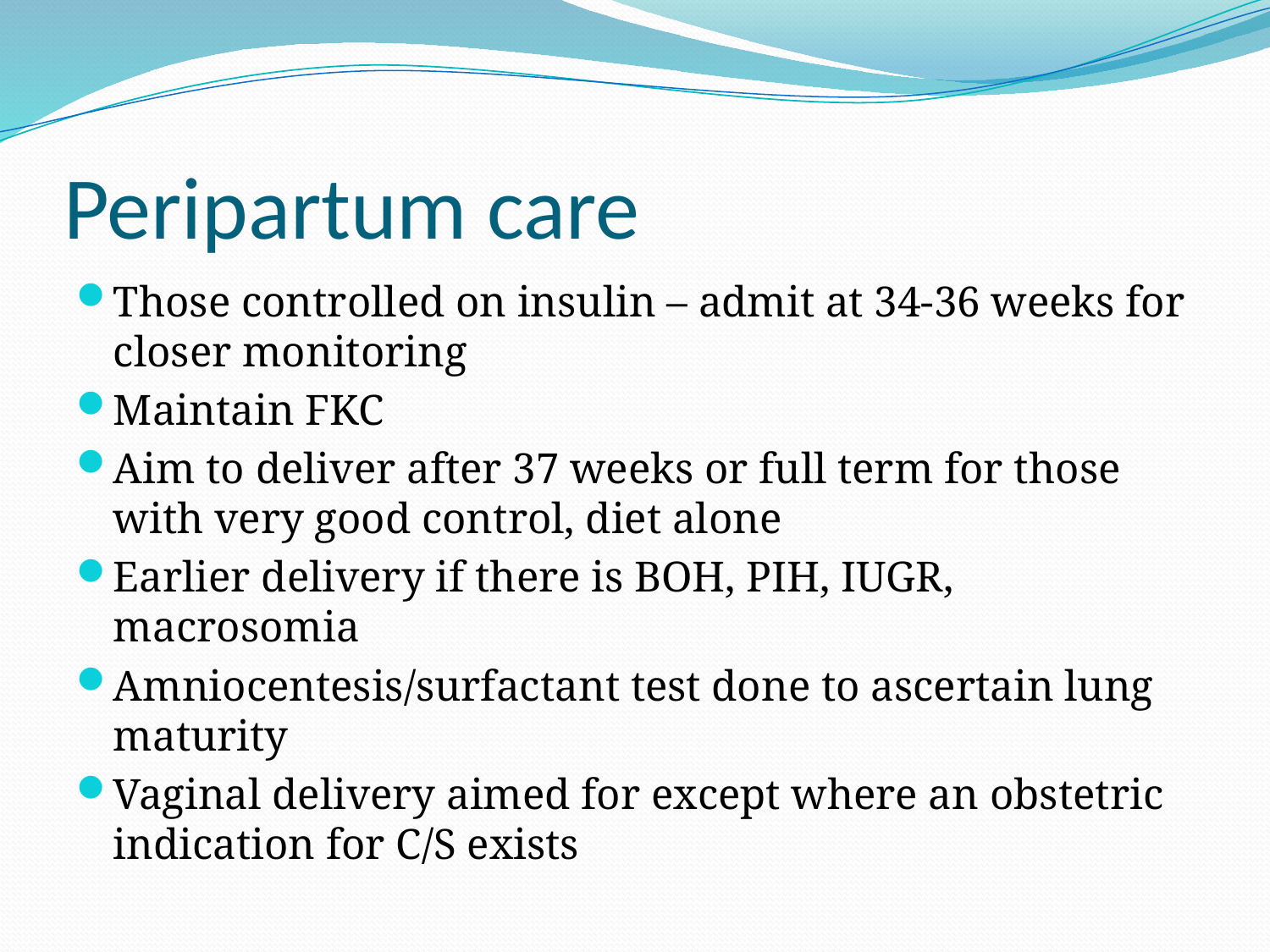

# Peripartum care
Those controlled on insulin – admit at 34-36 weeks for closer monitoring
Maintain FKC
Aim to deliver after 37 weeks or full term for those with very good control, diet alone
Earlier delivery if there is BOH, PIH, IUGR, macrosomia
Amniocentesis/surfactant test done to ascertain lung maturity
Vaginal delivery aimed for except where an obstetric indication for C/S exists